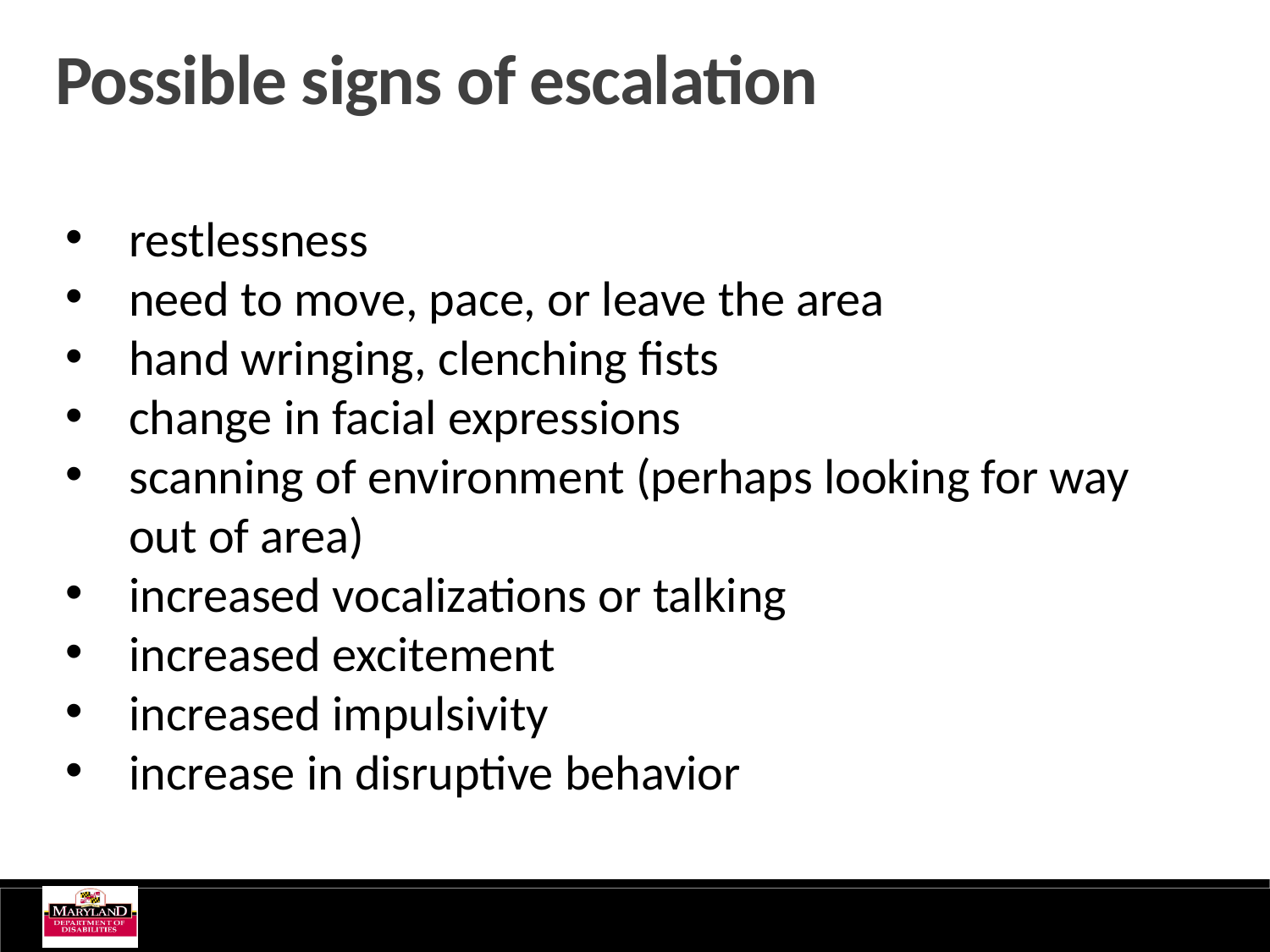

Possible signs of escalation
restlessness
need to move, pace, or leave the area
hand wringing, clenching fists
change in facial expressions
scanning of environment (perhaps looking for way out of area)
increased vocalizations or talking
increased excitement
increased impulsivity
increase in disruptive behavior